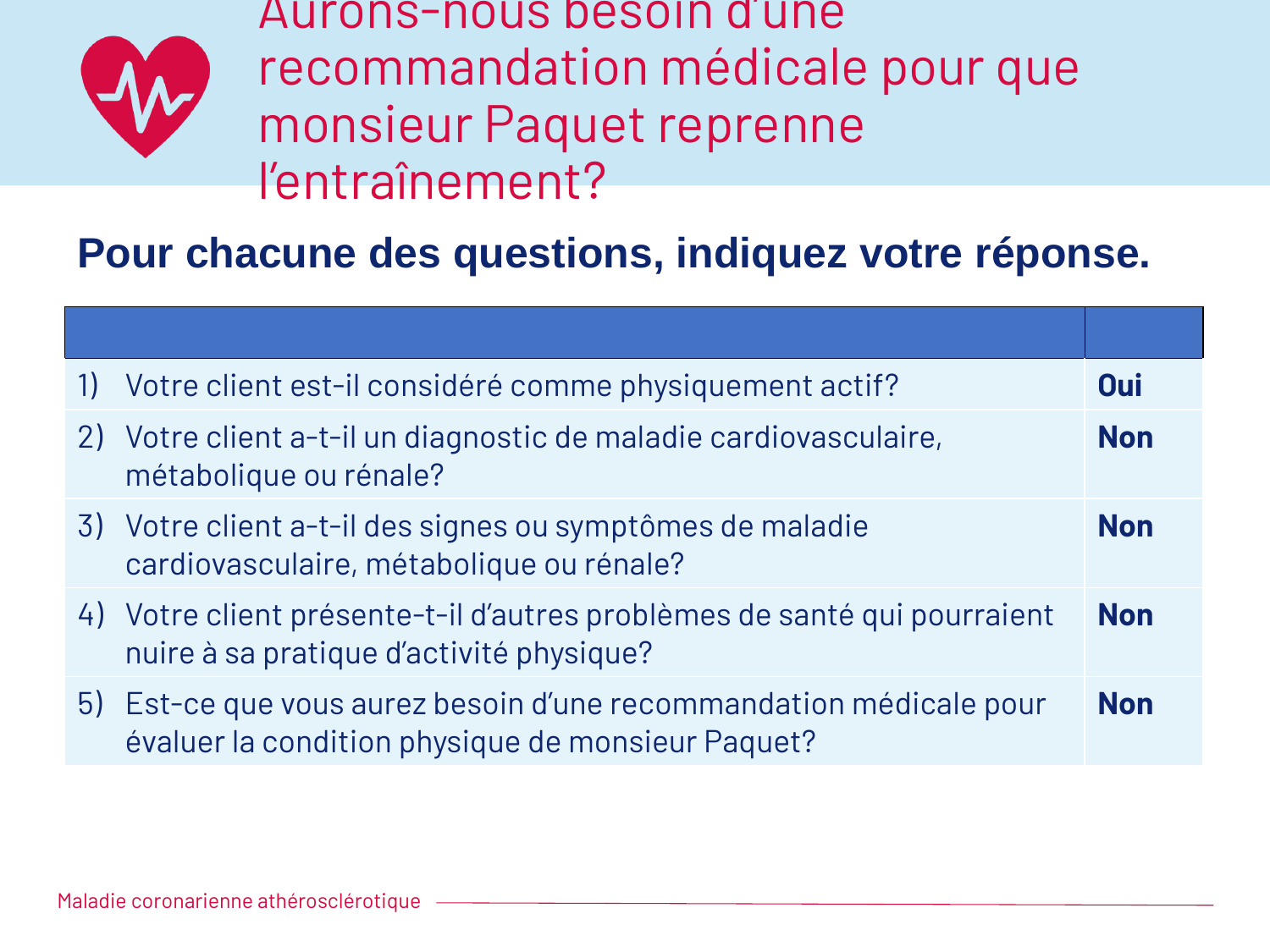

# Aurons-nous besoin d’une recommandation médicale pour que monsieur Paquet reprenne l’entraînement?
Pour chacune des questions, indiquez votre réponse.
|  |  |
| --- | --- |
| Votre client est-il considéré comme physiquement actif? | Oui |
| Votre client a-t-il un diagnostic de maladie cardiovasculaire, métabolique ou rénale? | Non |
| Votre client a-t-il des signes ou symptômes de maladie cardiovasculaire, métabolique ou rénale? | Non |
| Votre client présente-t-il d’autres problèmes de santé qui pourraient nuire à sa pratique d’activité physique? | Non |
| Est-ce que vous aurez besoin d’une recommandation médicale pour évaluer la condition physique de monsieur Paquet? | Non |